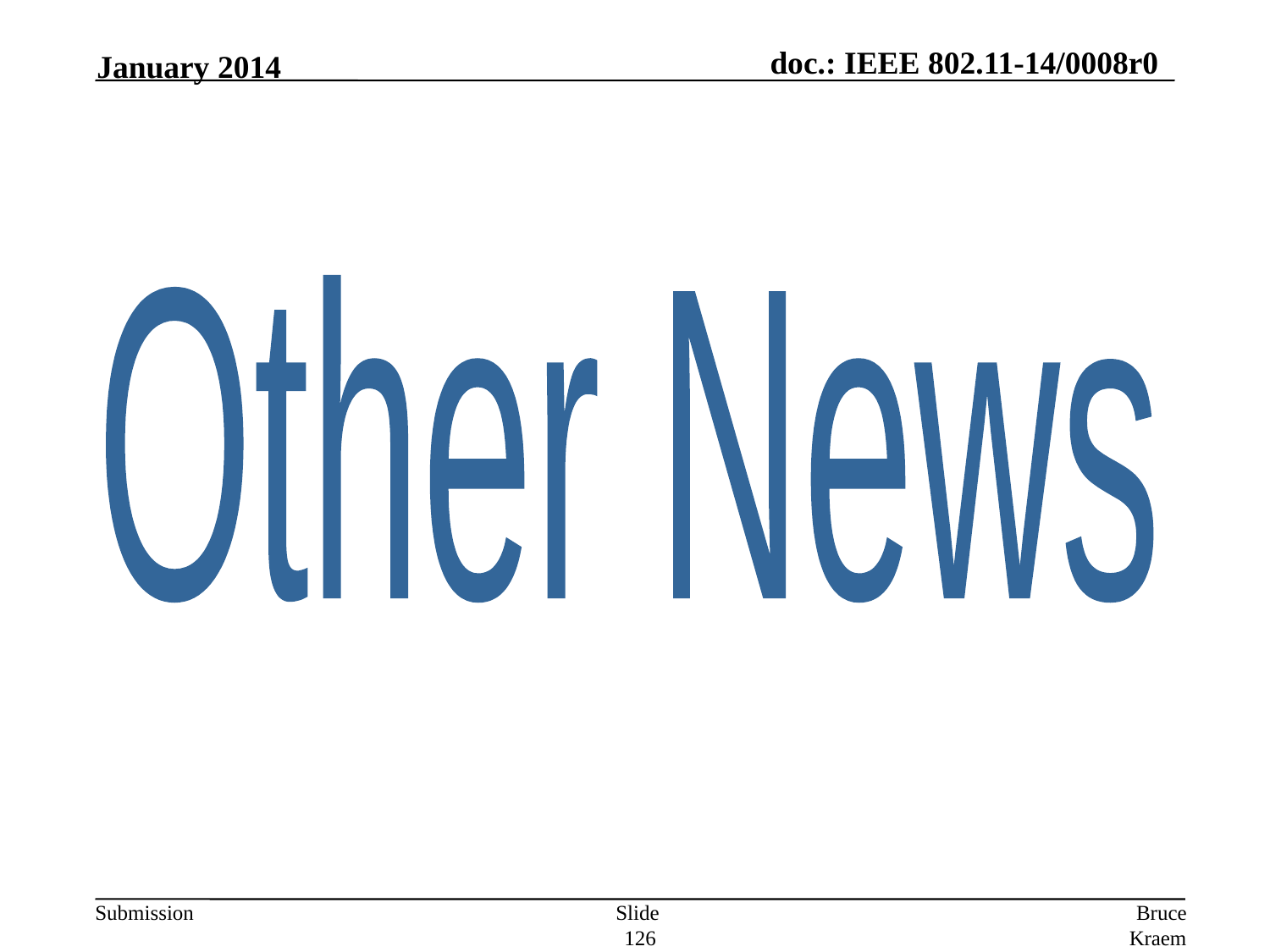

January 2014
Other News
Slide 126
Bruce Kraemer, Marvell